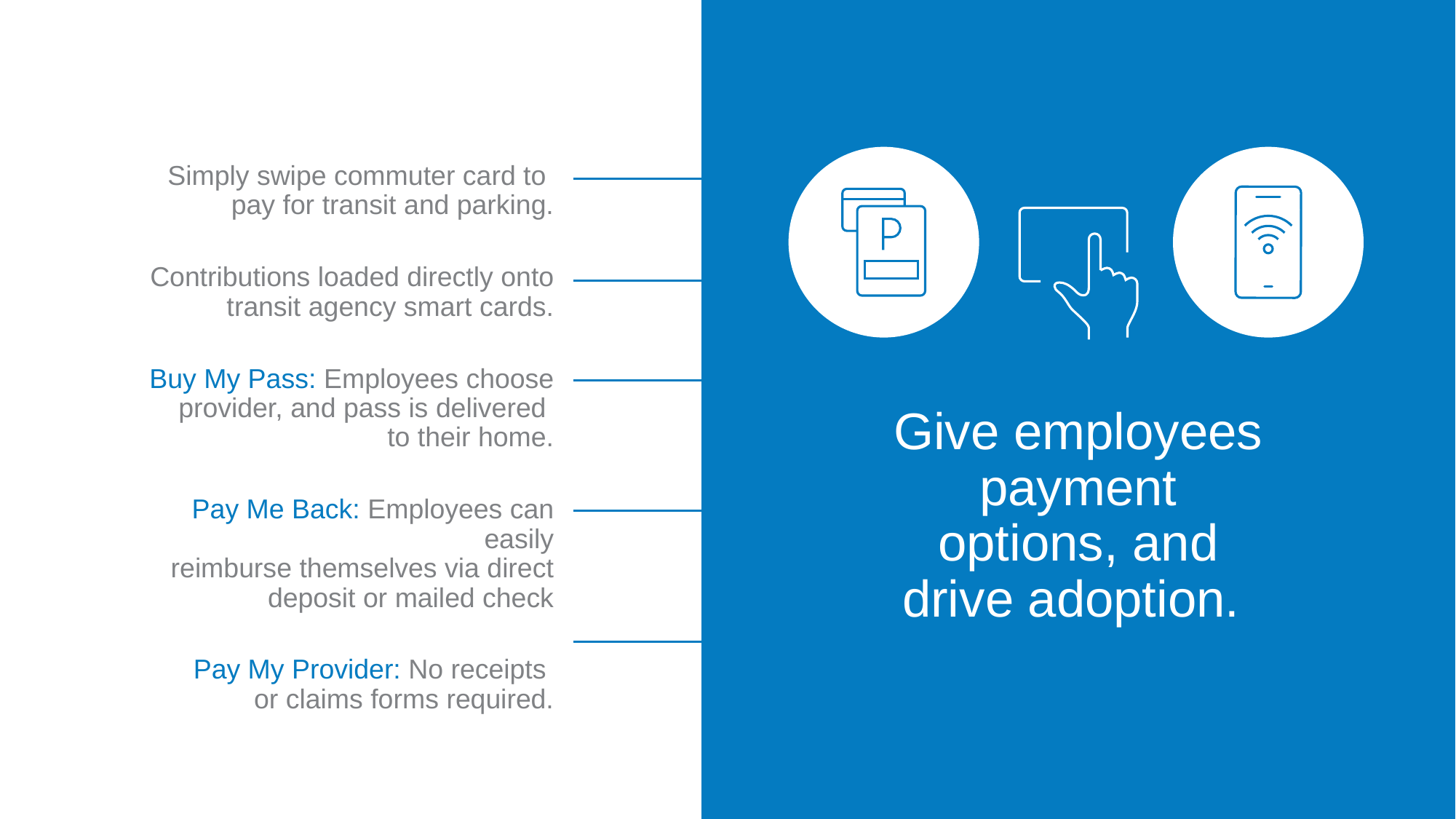

Simply swipe commuter card to
pay for transit and parking.
Contributions loaded directly onto
 transit agency smart cards.
Buy My Pass: Employees choose provider, and pass is delivered
to their home.
Pay Me Back: Employees can easily
 reimburse themselves via direct
 deposit or mailed check
Pay My Provider: No receipts
or claims forms required.

# Give employees payment options, and drive adoption.